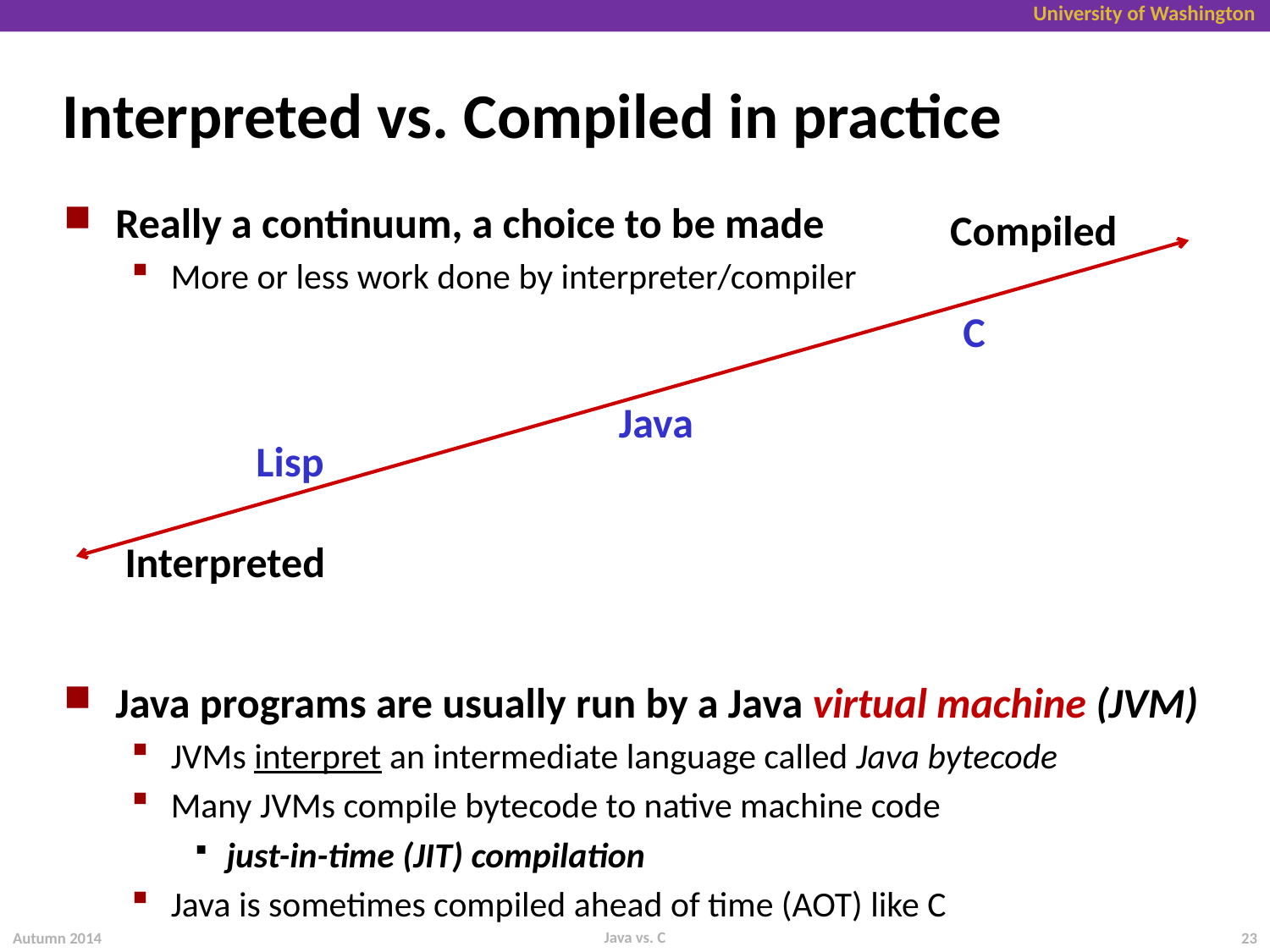

# Interpreted vs. Compiled in practice
Really a continuum, a choice to be made
More or less work done by interpreter/compiler

Java programs are usually run by a Java virtual machine (JVM)
JVMs interpret an intermediate language called Java bytecode
Many JVMs compile bytecode to native machine code
just-in-time (JIT) compilation
Java is sometimes compiled ahead of time (AOT) like C
Compiled
C
Java
Lisp
Interpreted
Java vs. C
Autumn 2014
23